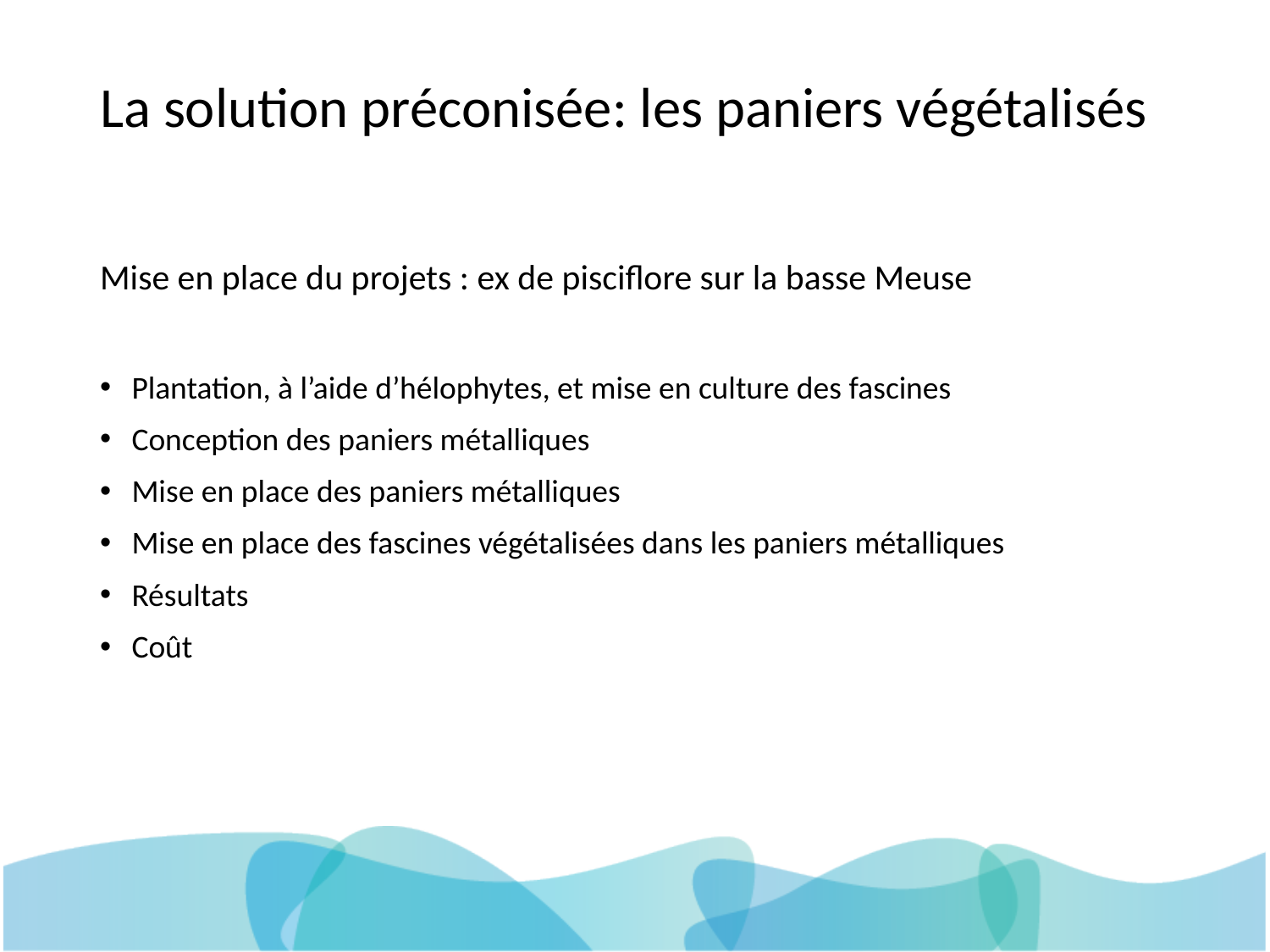

# La solution préconisée: les paniers végétalisés
Mise en place du projets : ex de pisciflore sur la basse Meuse

Plantation, à l’aide d’hélophytes, et mise en culture des fascines
Conception des paniers métalliques
Mise en place des paniers métalliques
Mise en place des fascines végétalisées dans les paniers métalliques
Résultats
Coût